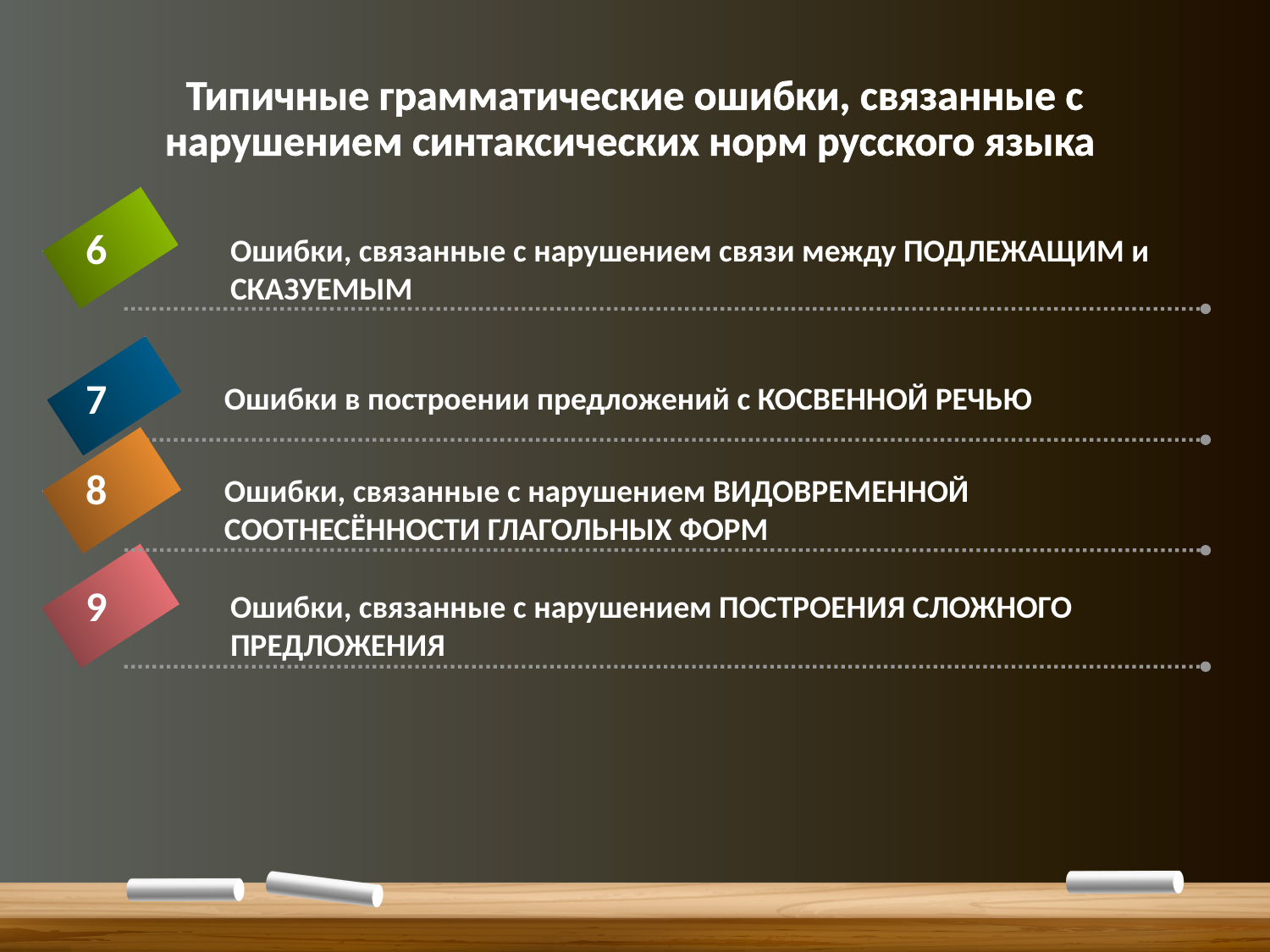

# Типичные грамматические ошибки, связанные с нарушением синтаксических норм русского языка

6
Ошибки, связанные с нарушением связи между ПОДЛЕЖАЩИМ и СКАЗУЕМЫМ

7
Ошибки в построении предложений с КОСВЕННОЙ РЕЧЬЮ

8
Ошибки, связанные с нарушением ВИДОВРЕМЕННОЙ СООТНЕСЁННОСТИ ГЛАГОЛЬНЫХ ФОРМ

9
Ошибки, связанные с нарушением ПОСТРОЕНИЯ СЛОЖНОГО ПРЕДЛОЖЕНИЯ